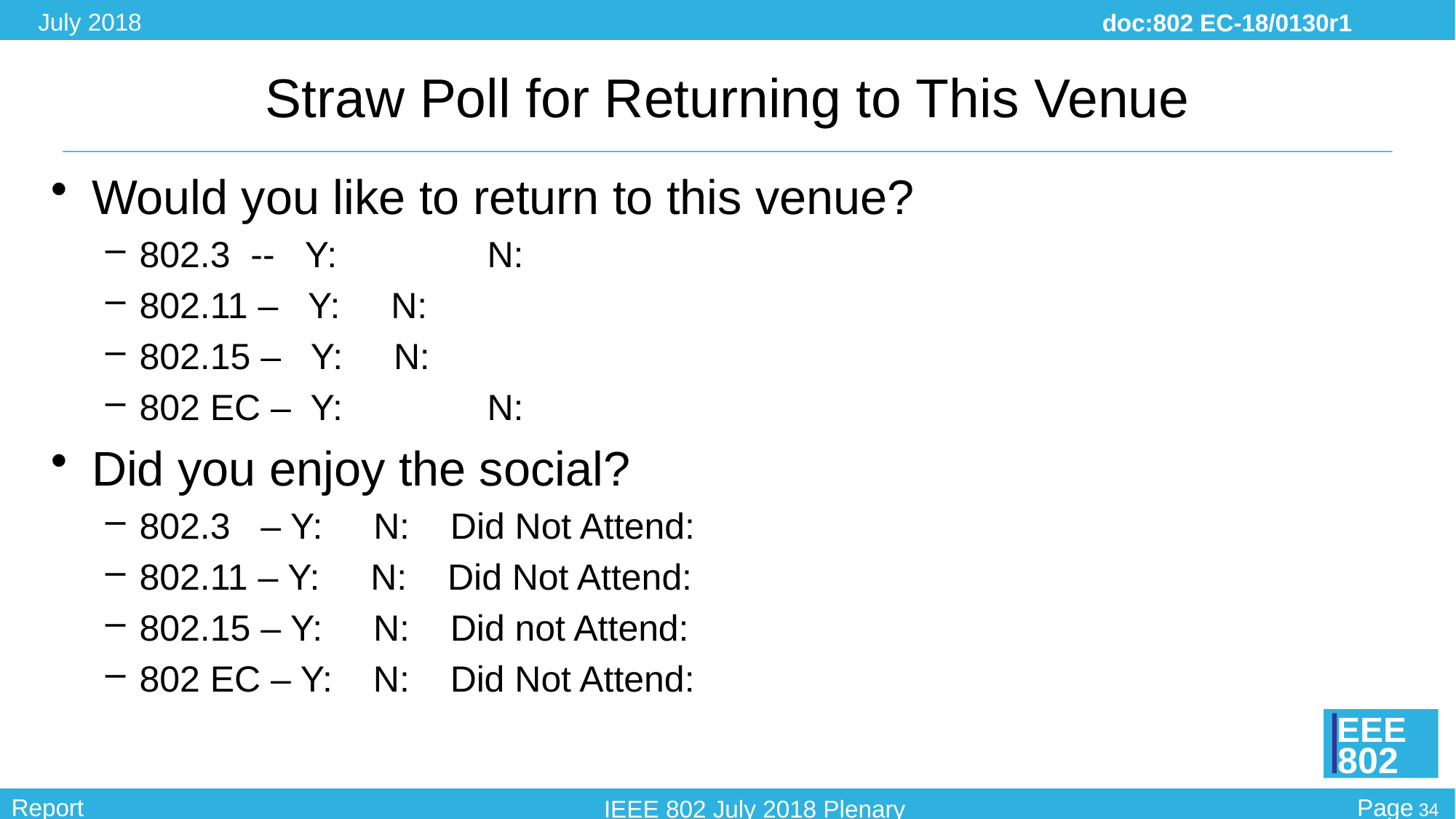

# Straw Poll for Returning to This Venue
Would you like to return to this venue?
802.3  --   Y:  	  N:
802.11 –   Y:     N:
802.15 –   Y:     N:
802 EC –  Y:   	  N:
Did you enjoy the social?
802.3   – Y:     N:    Did Not Attend:
802.11 – Y:     N:    Did Not Attend:
802.15 – Y:     N:    Did not Attend:
802 EC – Y:    N:    Did Not Attend: